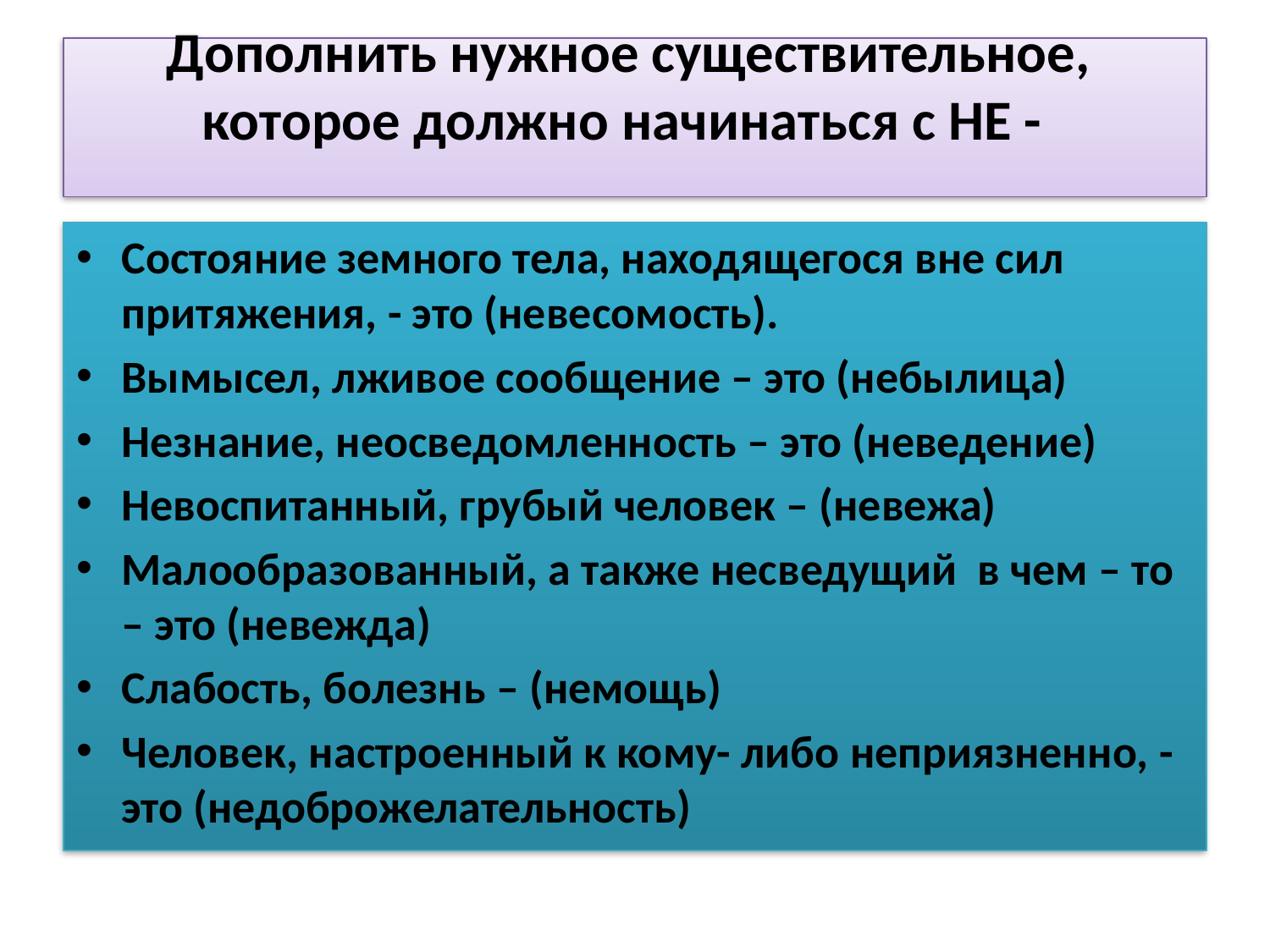

# Дополнить нужное существительное, которое должно начинаться с НЕ -
Состояние земного тела, находящегося вне сил притяжения, - это (невесомость).
Вымысел, лживое сообщение – это (небылица)
Незнание, неосведомленность – это (неведение)
Невоспитанный, грубый человек – (невежа)
Малообразованный, а также несведущий  в чем – то – это (невежда)
Слабость, болезнь – (немощь)
Человек, настроенный к кому- либо неприязненно, - это (недоброжелательность)